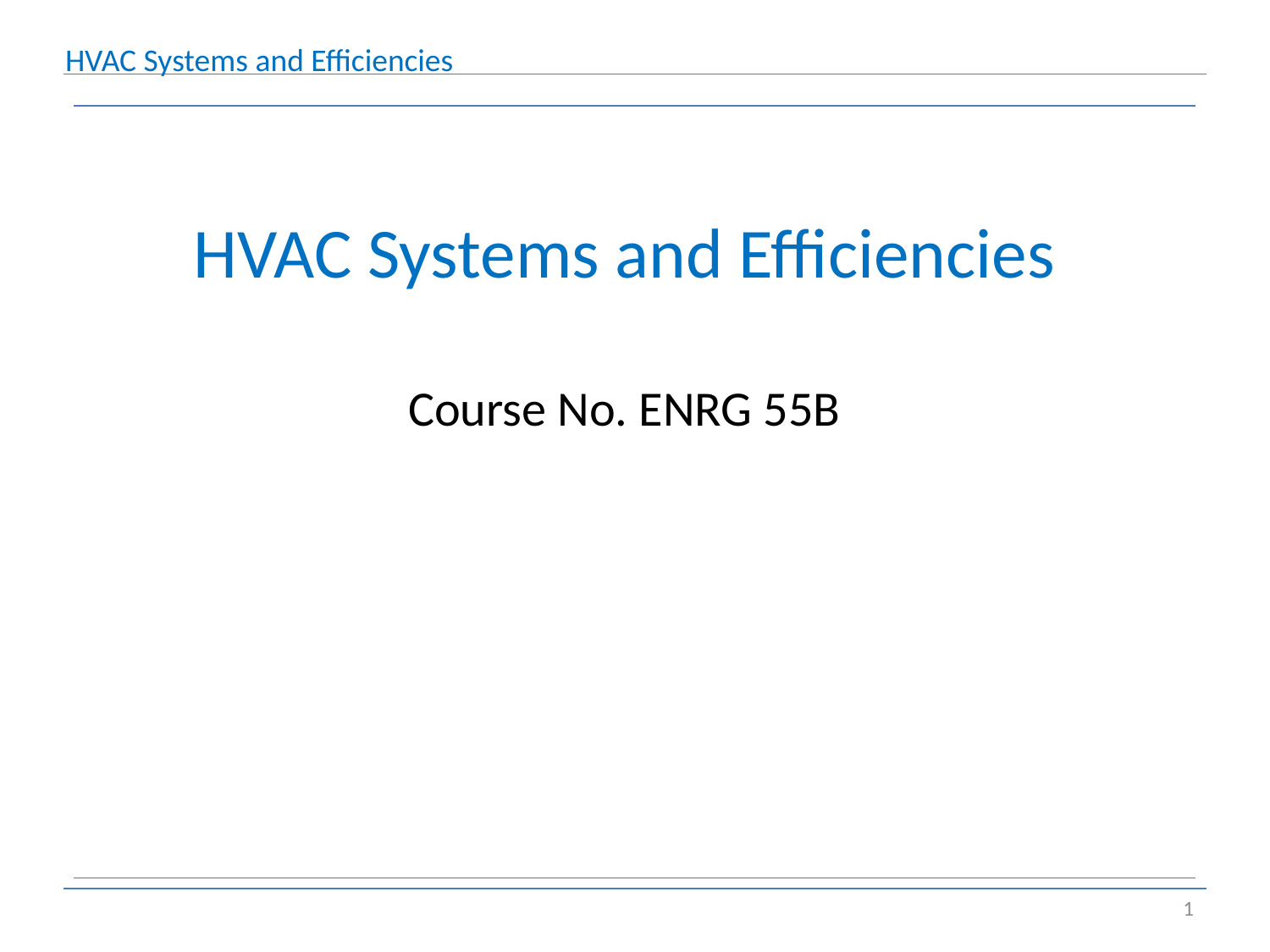

HVAC Systems and Efficiencies

Course No. ENRG 55B